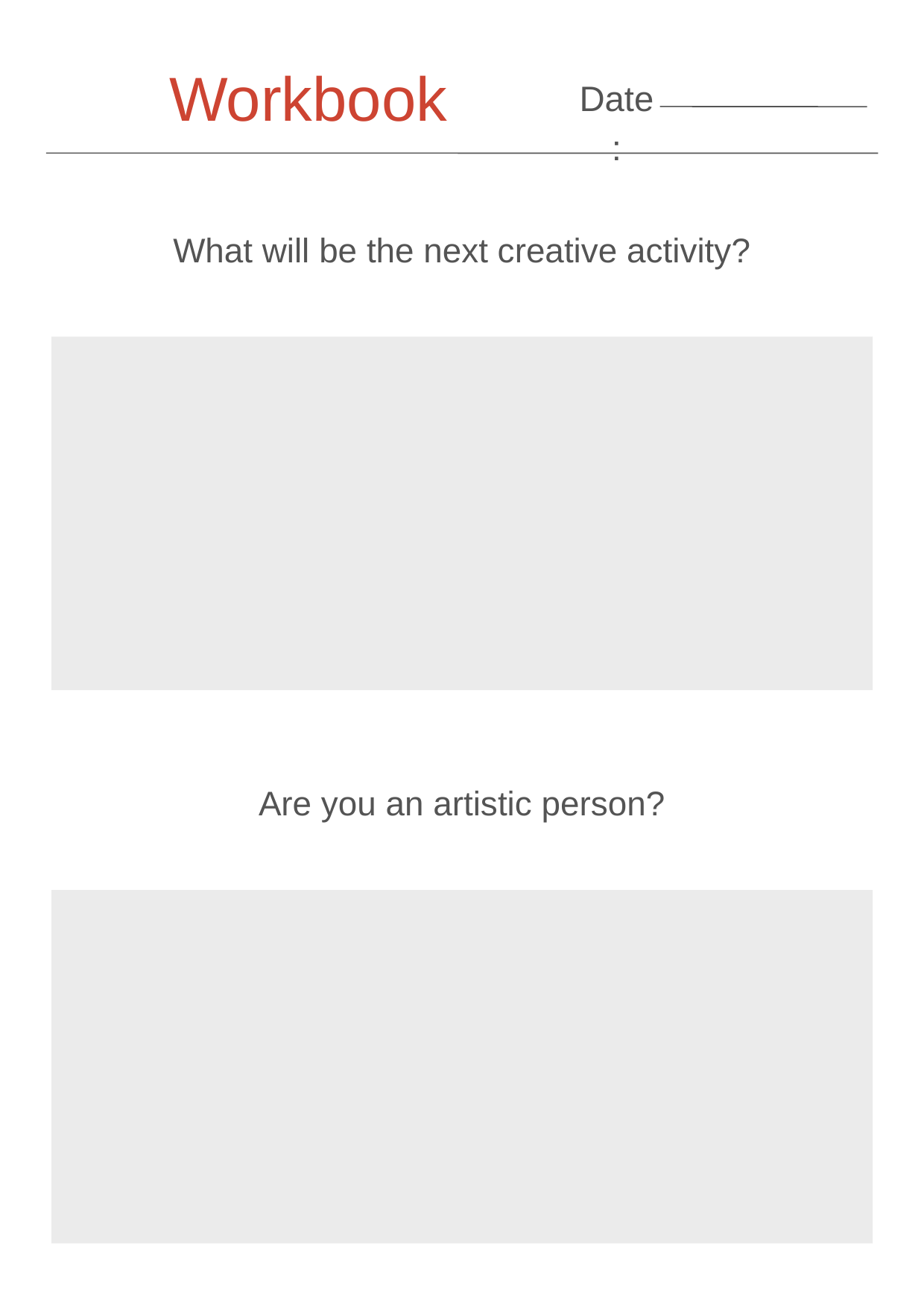

Workbook
Date:

What will be the next creative activity?

Are you an artistic person?